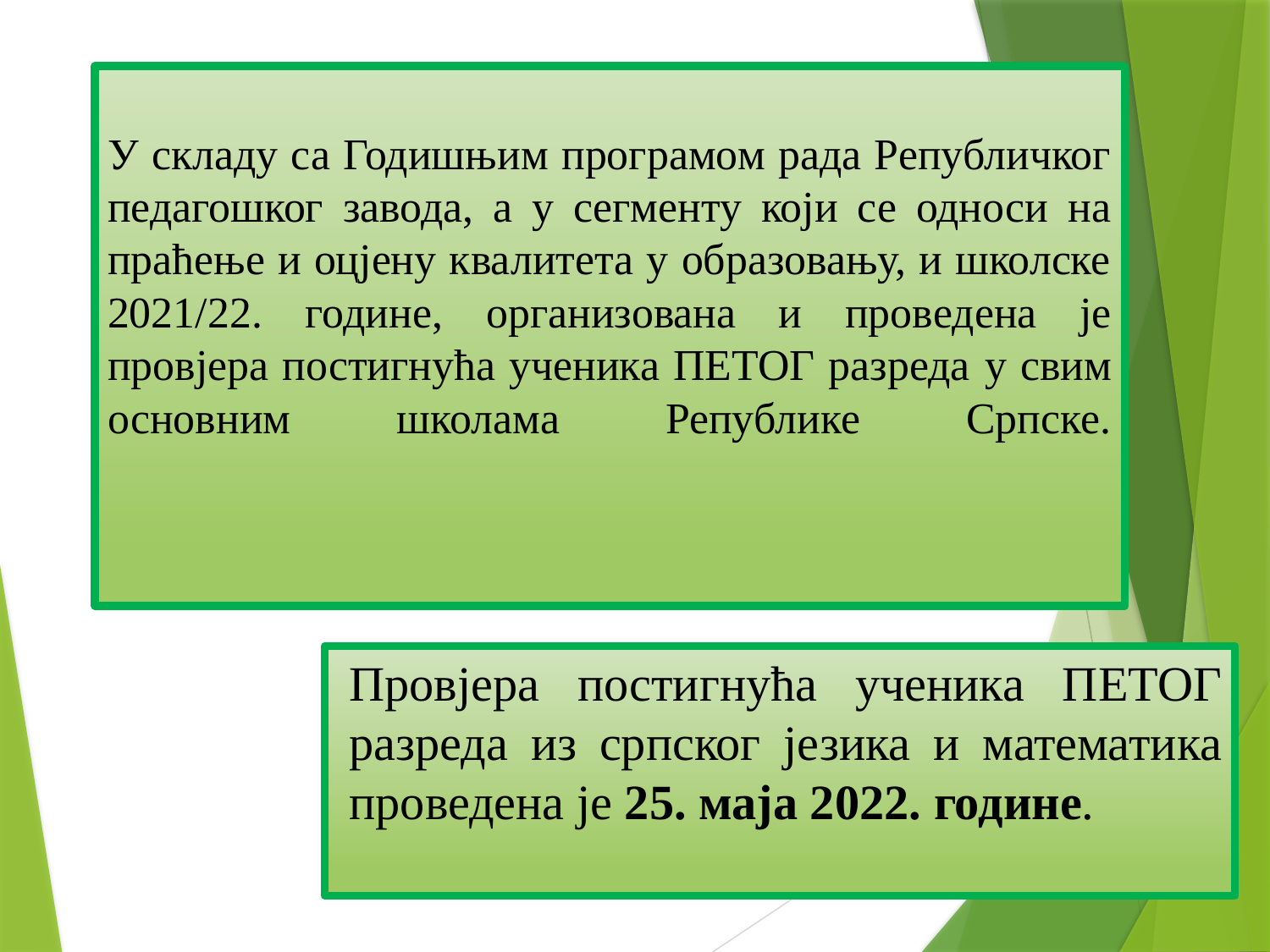

# У складу са Годишњим програмом рада Републичког педагошког завода, а у сегменту који се односи на праћење и оцјену квалитета у образовању, и школске 2021/22. године, организована и проведена је провјера постигнућа ученика ПЕТОГ разреда у свим основним школама Републике Српске.
Провјера постигнућа ученика ПЕТОГ разреда из српског језика и математика проведена је 25. маја 2022. године.
8